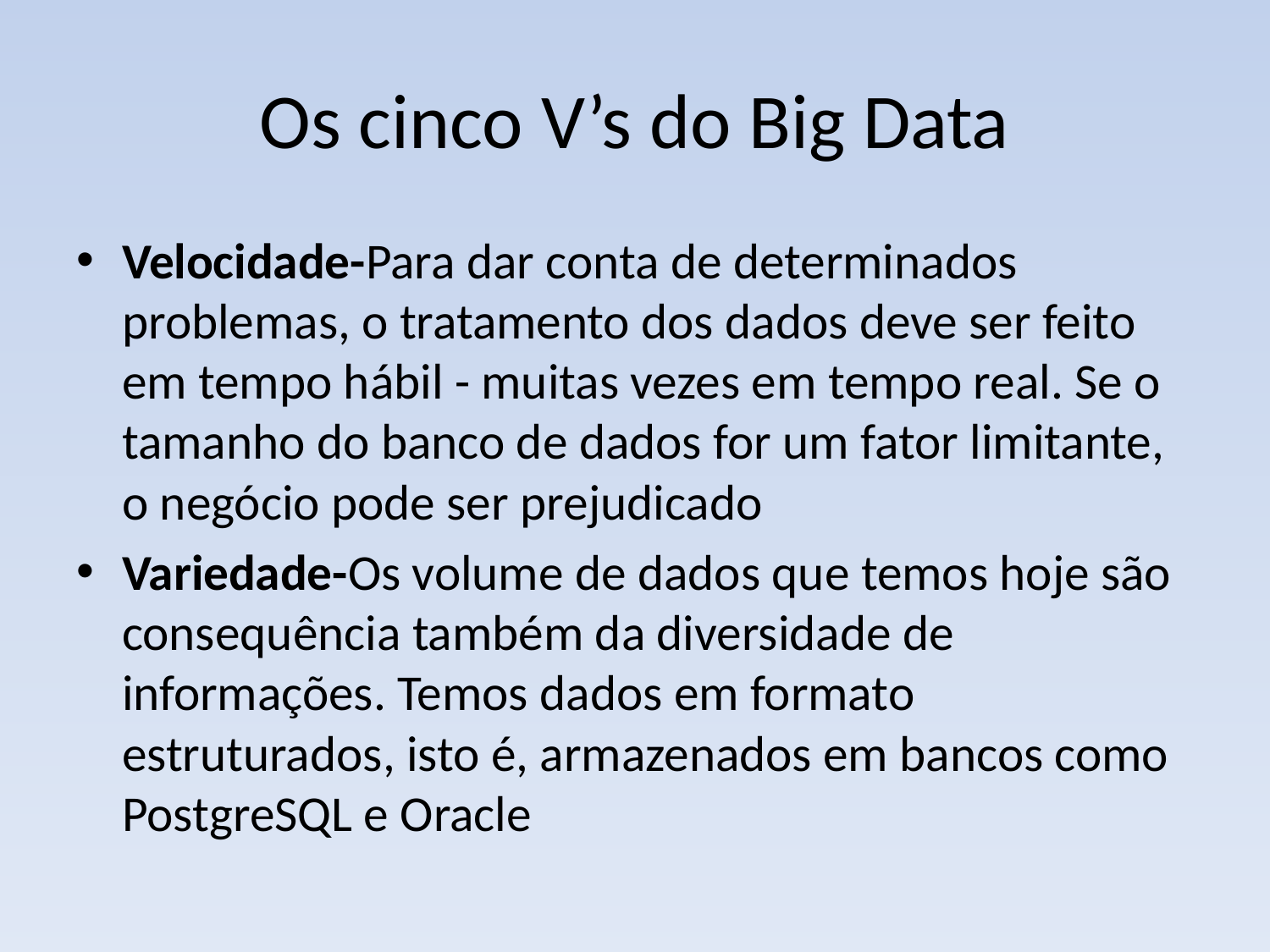

# Os cinco V’s do Big Data
Velocidade-Para dar conta de determinados problemas, o tratamento dos dados deve ser feito em tempo hábil - muitas vezes em tempo real. Se o tamanho do banco de dados for um fator limitante, o negócio pode ser prejudicado
Variedade-Os volume de dados que temos hoje são consequência também da diversidade de informações. Temos dados em formato estruturados, isto é, armazenados em bancos como PostgreSQL e Oracle